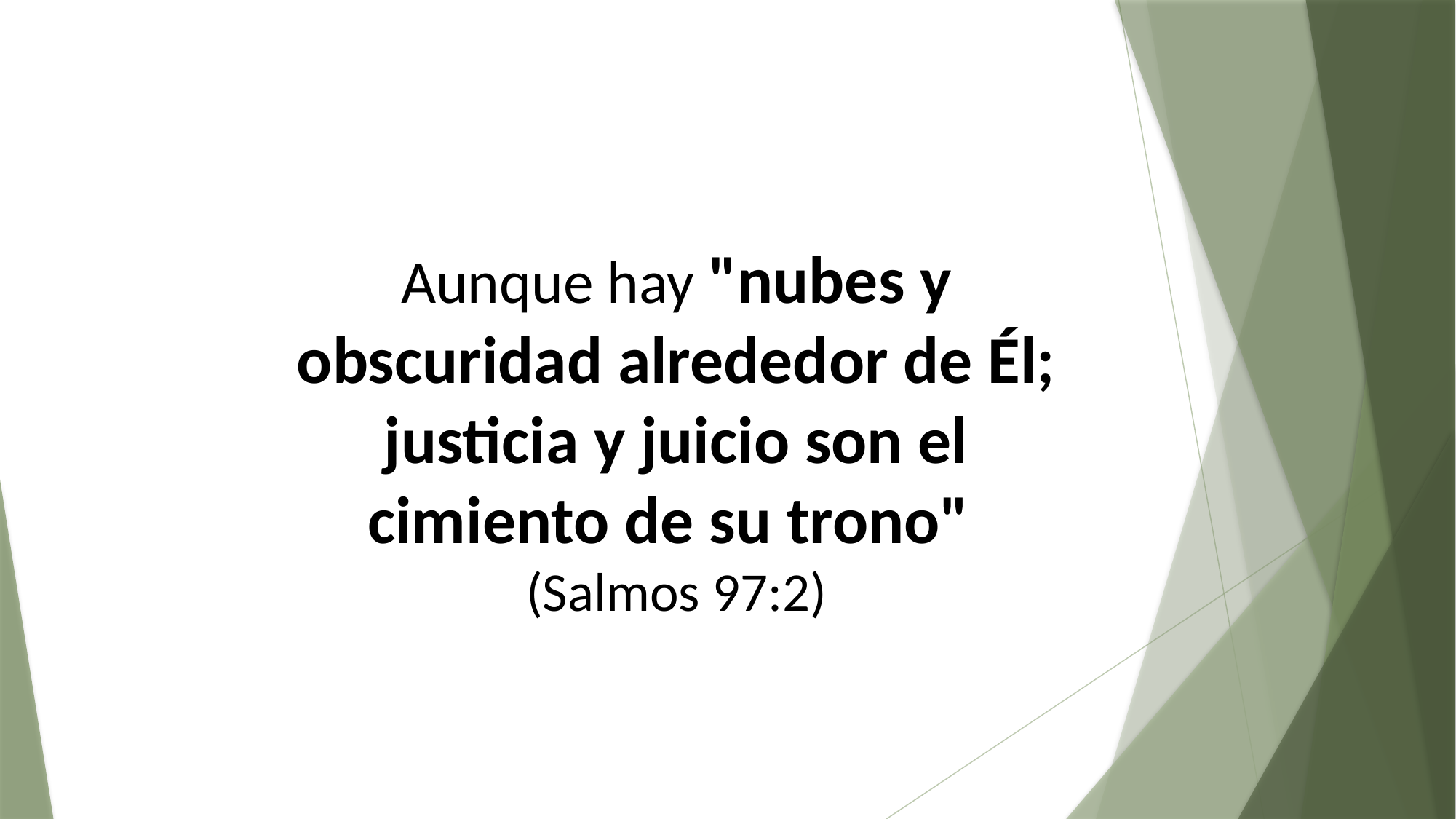

Aunque hay "nubes y obscuridad alrededor de Él; justicia y juicio son el cimiento de su trono"
(Salmos 97:2)